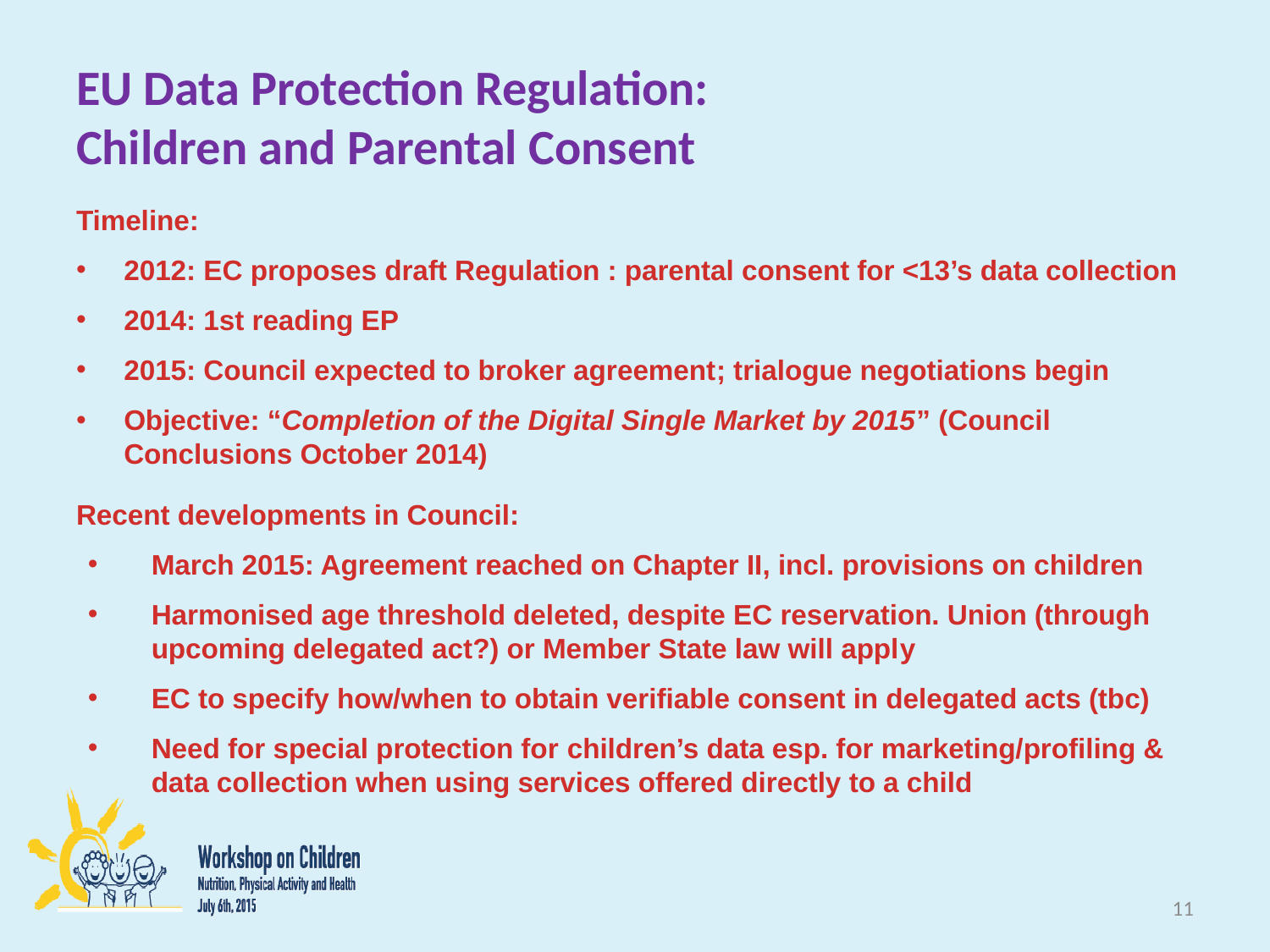

# EU Data Protection Regulation: Children and Parental Consent
Timeline:
2012: EC proposes draft Regulation : parental consent for <13’s data collection
2014: 1st reading EP
2015: Council expected to broker agreement; trialogue negotiations begin
Objective: “Completion of the Digital Single Market by 2015” (Council Conclusions October 2014)
Recent developments in Council:
March 2015: Agreement reached on Chapter II, incl. provisions on children
Harmonised age threshold deleted, despite EC reservation. Union (through upcoming delegated act?) or Member State law will apply
EC to specify how/when to obtain verifiable consent in delegated acts (tbc)
Need for special protection for children’s data esp. for marketing/profiling & data collection when using services offered directly to a child
11